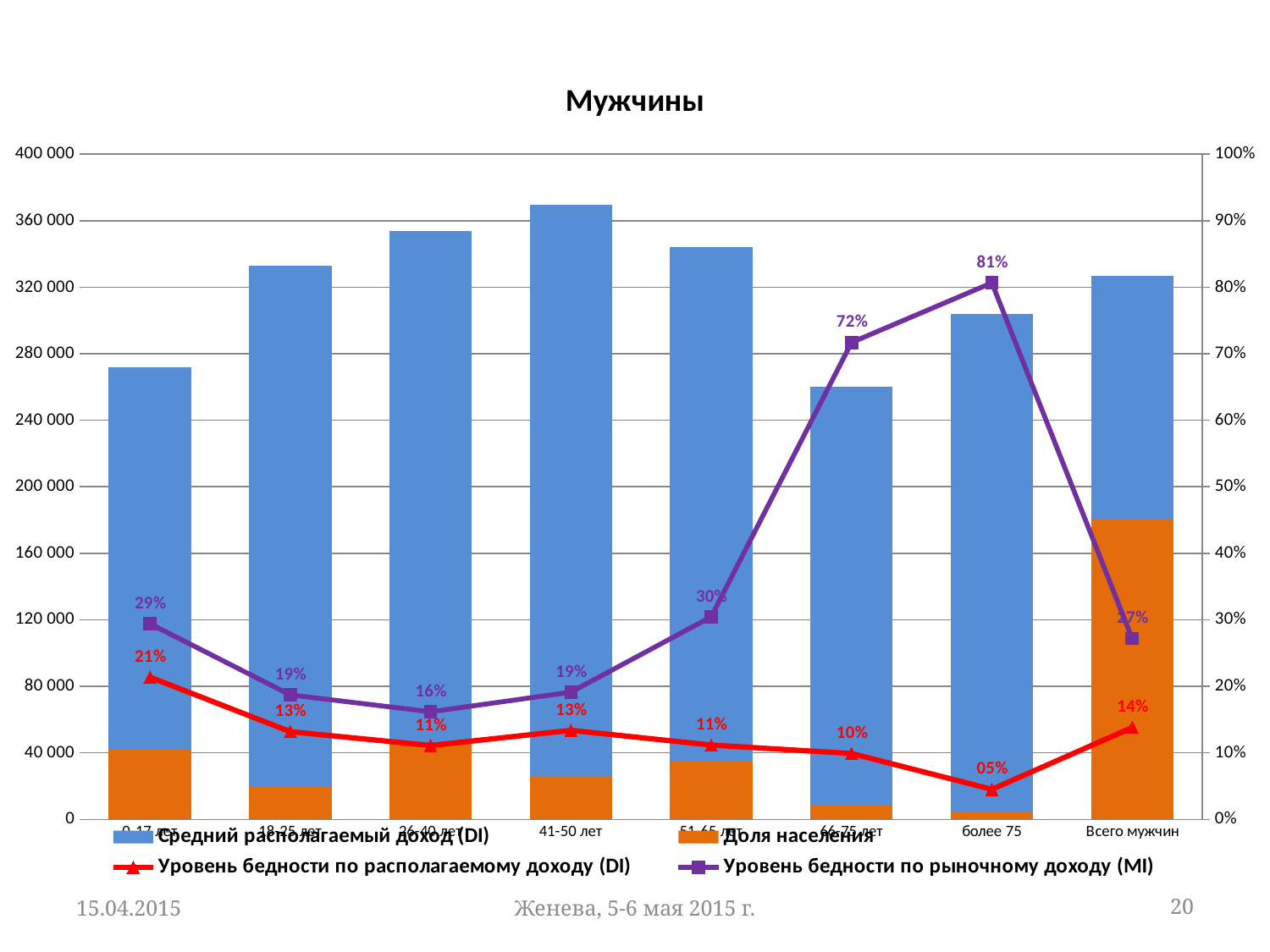

### Chart: Мужчины

| Category | Средний располагаемый доход (DI) | Доля населения | Уровень бедности по располагаемому доходу (DI) | Уровень бедности по рыночному доходу (MI) |
|---|---|---|---|---|
| 0-17 лет | 272130.331541148 | 0.10512703607766677 | 0.21382435342454595 | 0.2941426958085446 |
| 18-25 лет | 333069.0854298015 | 0.04860388833516123 | 0.13185590946872167 | 0.18712551613142303 |
| 26-40 лет | 354008.2111511616 | 0.1136296551158351 | 0.11108180887756426 | 0.16179475046206215 |
| 41-50 лет | 369775.4970610304 | 0.06334883884941112 | 0.13391026028283806 | 0.19131663425241585 |
| 51-65 лет | 344035.8433460634 | 0.08660103304648992 | 0.11174322083442524 | 0.304531969091199 |
| 66-75 лет | 260053.02462028316 | 0.022195684707258335 | 0.09908021810400984 | 0.7169601116583263 |
| более 75 | 304176.8948614217 | 0.012418259545741018 | 0.045194970335297506 | 0.8066271430912478 |
| Всего мужчин | 327025.162958939 | 0.45192439567756354 | 0.1381429120868487 | 0.271781864204098 |
15.04.2015
Женева, 5-6 мая 2015 г.
20